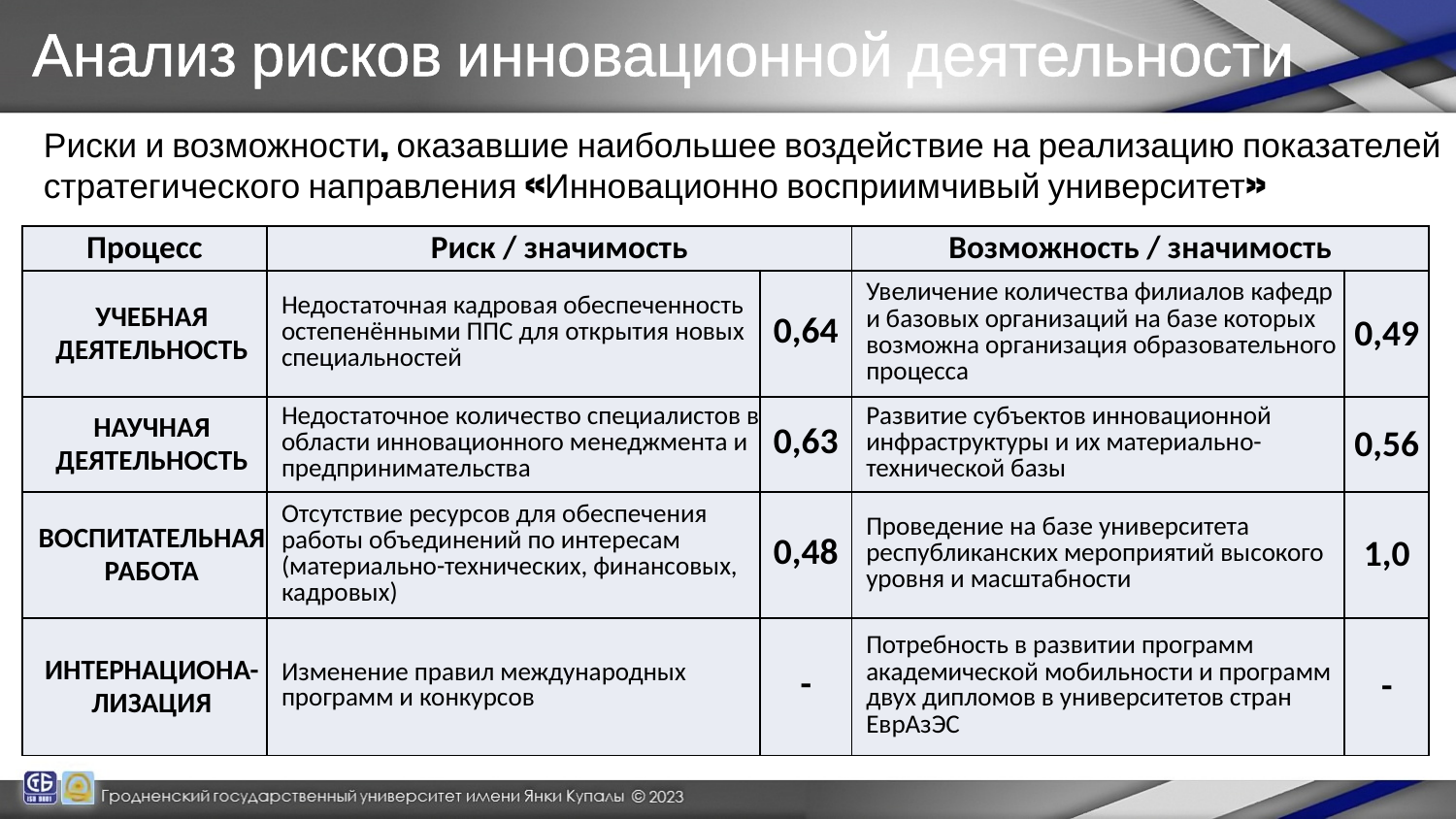

Анализ рисков инновационной деятельности
Риски и возможности, оказавшие наибольшее воздействие на реализацию показателей стратегического направления «Инновационно восприимчивый университет»
| Процесс | Риск / значимость |  | Возможность / значимость |  |
| --- | --- | --- | --- | --- |
| УЧЕБНАЯ ДЕЯТЕЛЬНОСТЬ | Недостаточная кадровая обеспеченность остепенёнными ППС для открытия новых специальностей | 0,64 | Увеличение количества филиалов кафедр и базовых организаций на базе которых возможна организация образовательного процесса | 0,49 |
| НАУЧНАЯ ДЕЯТЕЛЬНОСТЬ | Недостаточное количество специалистов в области инновационного менеджмента и предпринимательства | 0,63 | Развитие субъектов инновационной инфраструктуры и их материально-технической базы | 0,56 |
| ВОСПИТАТЕЛЬНАЯ РАБОТА | Отсутствие ресурсов для обеспечения работы объединений по интересам (материально-технических, финансовых, кадровых) | 0,48 | Проведение на базе университета республиканских мероприятий высокого уровня и масштабности | 1,0 |
| ИНТЕРНАЦИОНА-ЛИЗАЦИЯ | Изменение правил международных программ и конкурсов | - | Потребность в развитии программ академической мобильности и программ двух дипломов в университетов стран ЕврАзЭС | - |